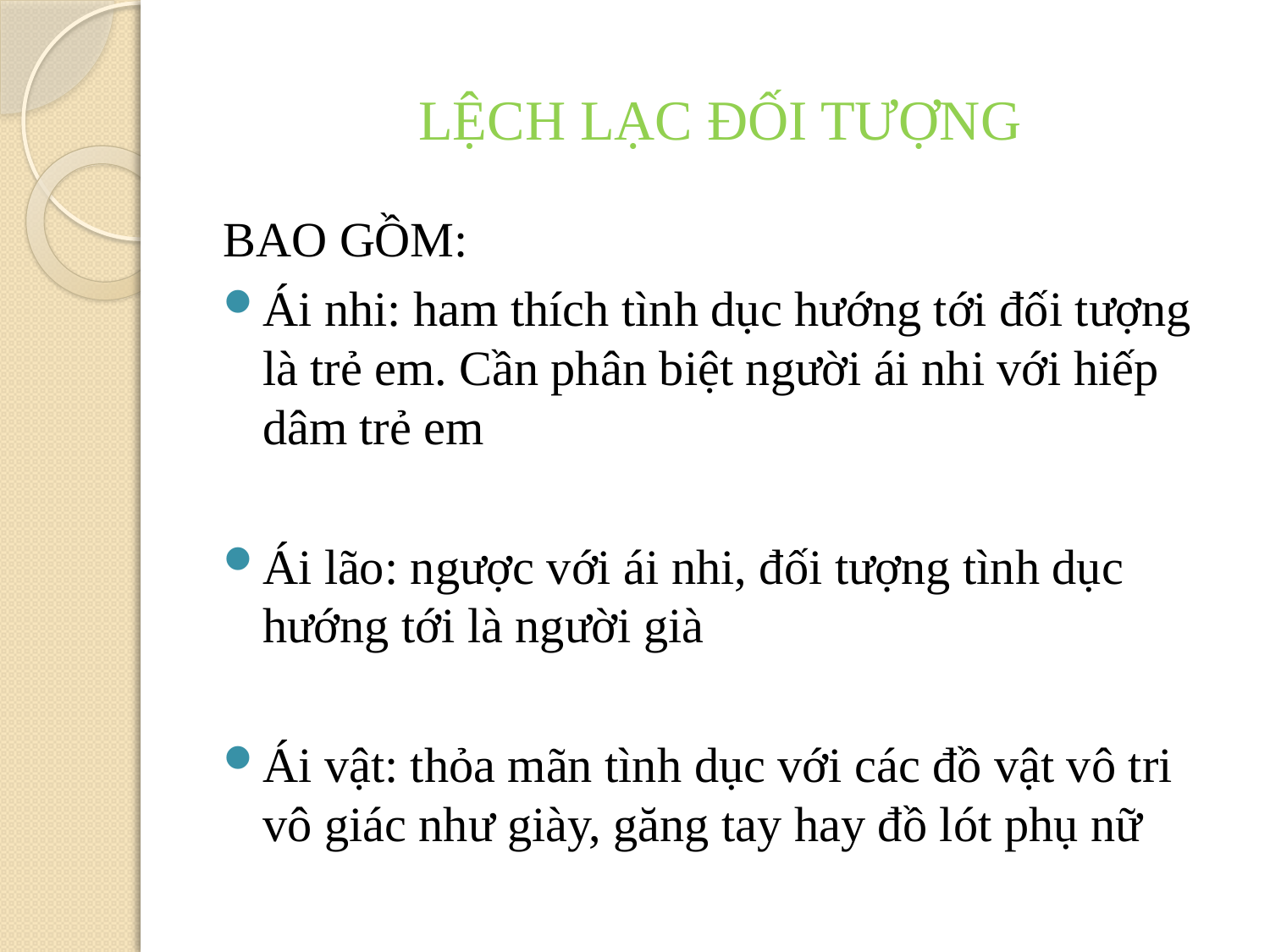

# LỆCH LẠC ĐỐI TƯỢNG
BAO GỒM:
Ái nhi: ham thích tình dục hướng tới đối tượng là trẻ em. Cần phân biệt người ái nhi với hiếp dâm trẻ em

Ái lão: ngược với ái nhi, đối tượng tình dục hướng tới là người già

Ái vật: thỏa mãn tình dục với các đồ vật vô tri vô giác như giày, găng tay hay đồ lót phụ nữ